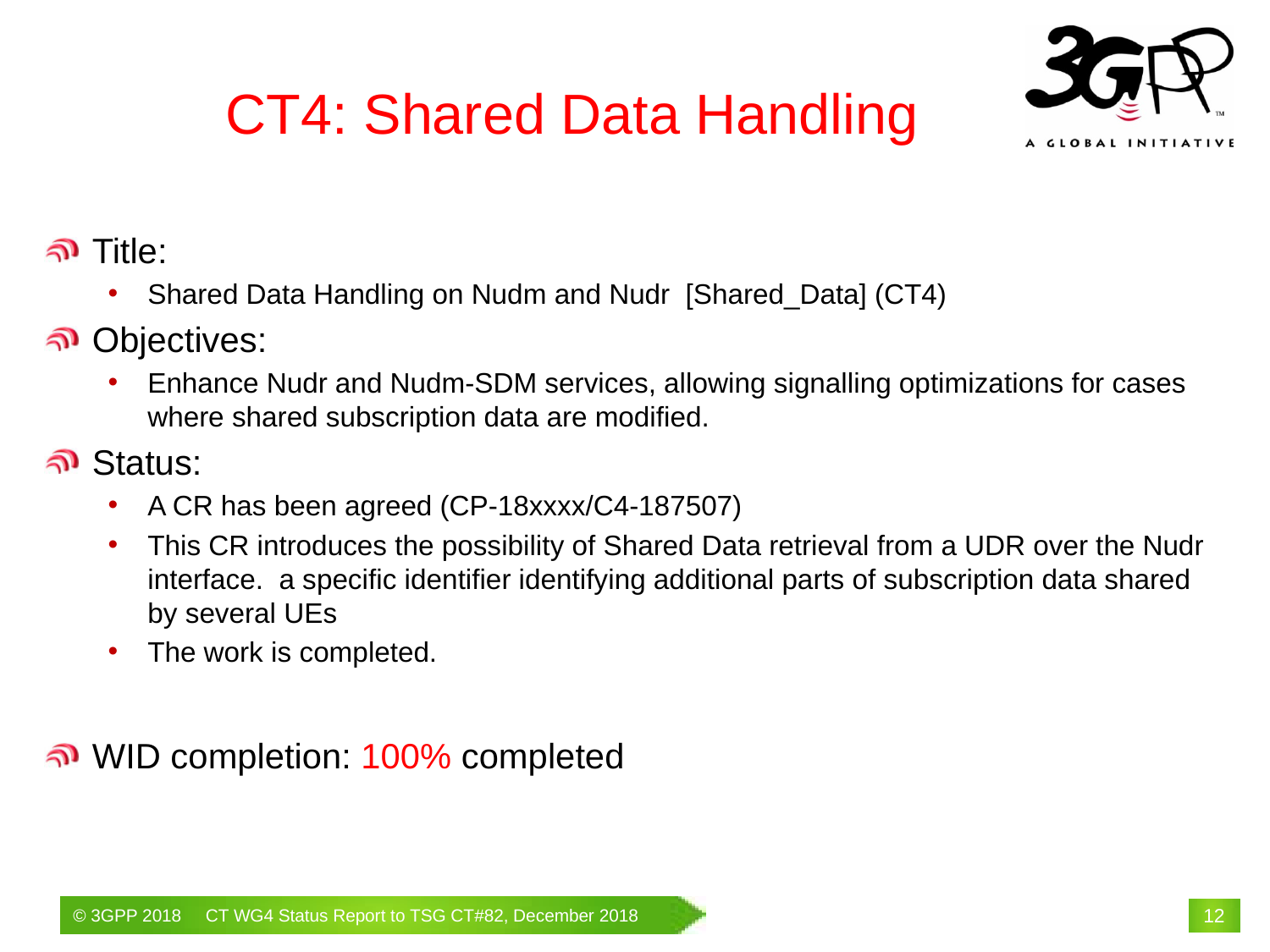

# CT4: Shared Data Handling
Title:
Shared Data Handling on Nudm and Nudr  [Shared_Data] (CT4)
Objectives:
Enhance Nudr and Nudm-SDM services, allowing signalling optimizations for cases where shared subscription data are modified.
Status:
A CR has been agreed (CP-18xxxx/C4-187507)
This CR introduces the possibility of Shared Data retrieval from a UDR over the Nudr interface.  a specific identifier identifying additional parts of subscription data shared by several UEs
The work is completed.

WID completion: 100% completed